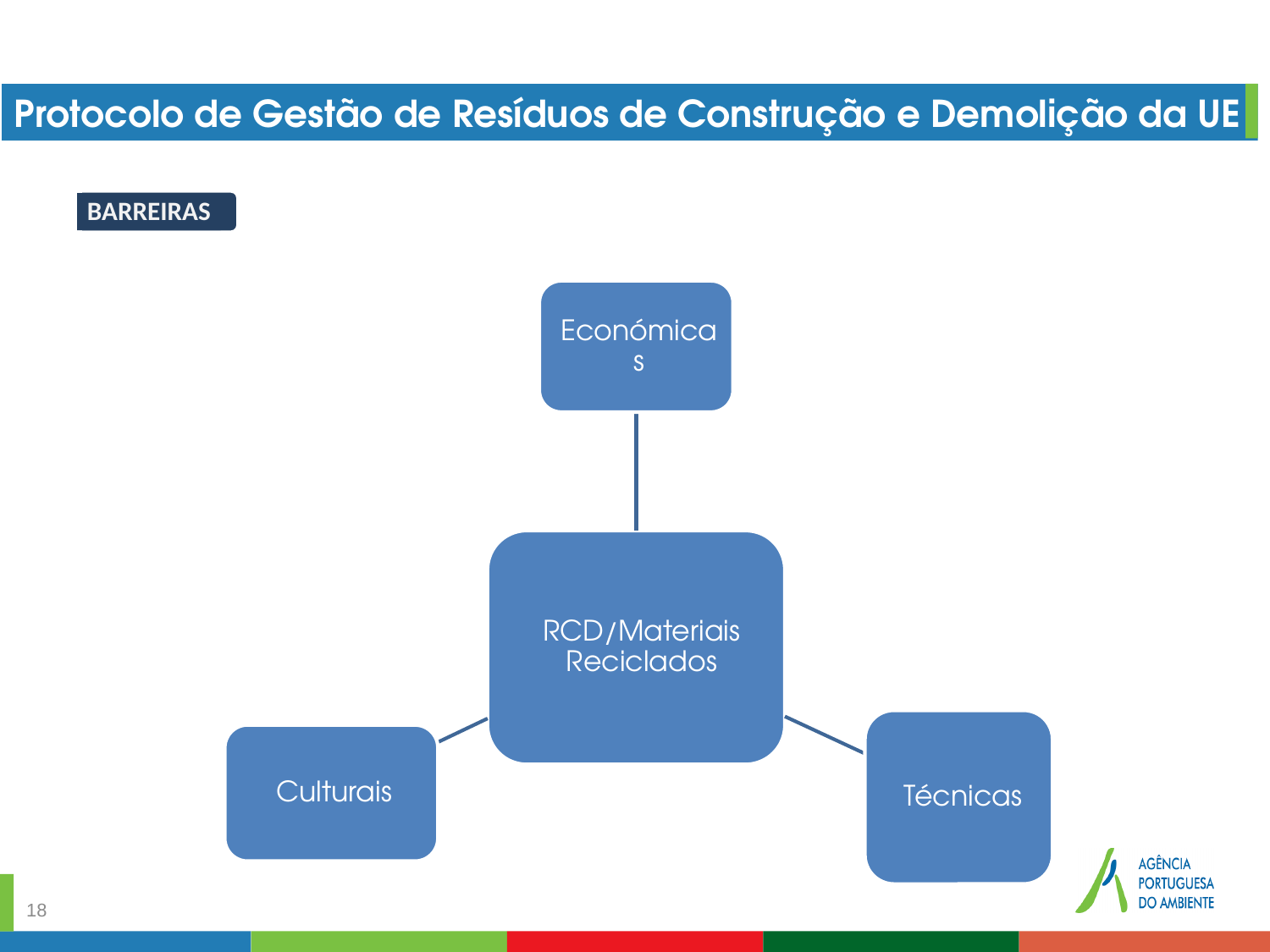

Protocolo de Gestão de Resíduos de Construção e Demolição da UE

BARREIRAS
RCD/Materiais Reciclados
Económicas
Técnicas
Culturais
18